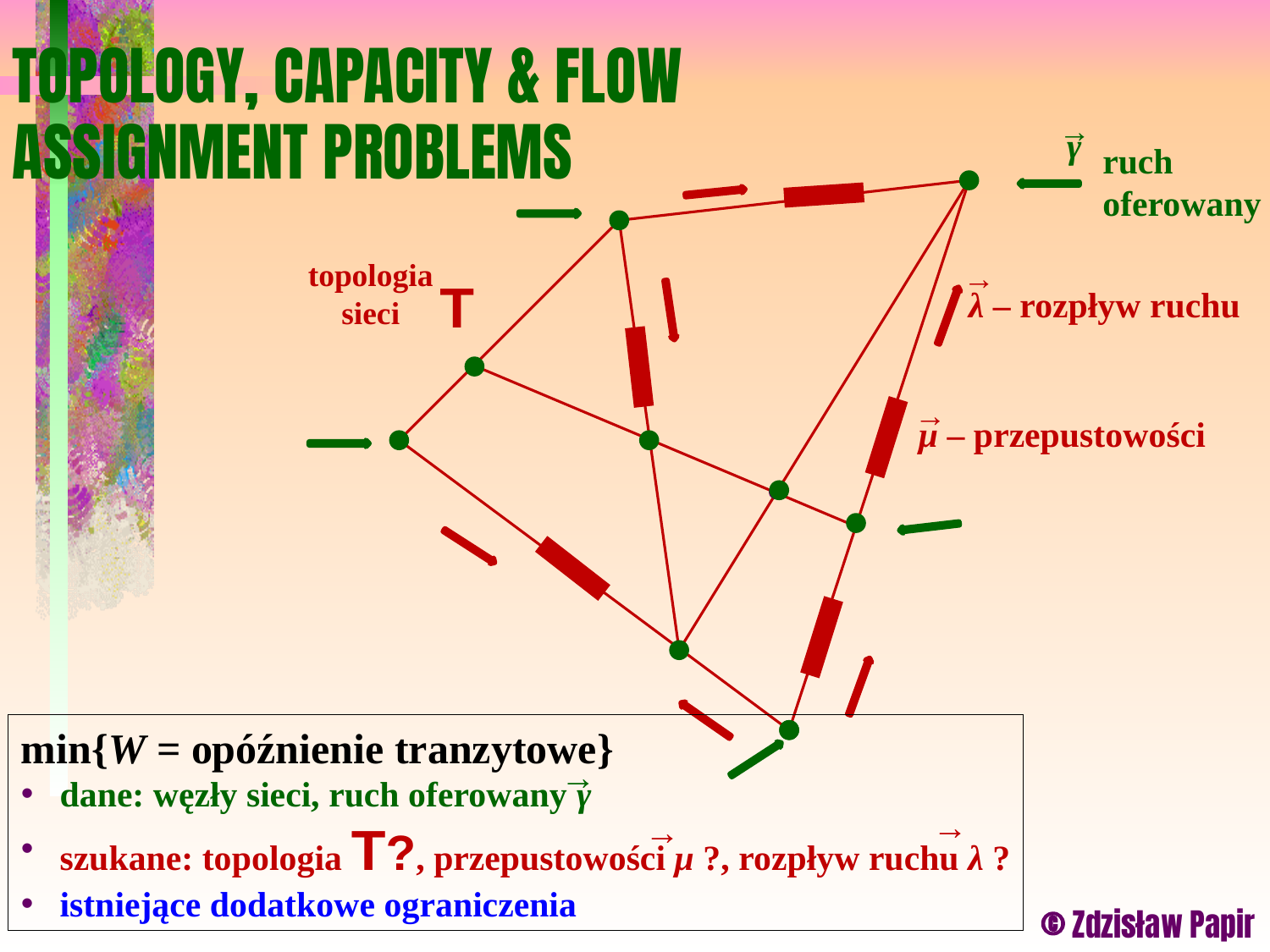

TOPOLOGY, CAPACITY & FLOW
ASSIGNMENT PROBLEMS
→
γ
ruch
oferowany

topologia
sieci
→
T
λ – rozpływ ruchu

→
μ – przepustowości

min{W = opóźnienie tranzytowe}
 dane: węzły sieci, ruch oferowany γ
 szukane: topologia T?, przepustowości μ ?, rozpływ ruchu λ ?
 istniejące dodatkowe ograniczenia

→

→
→
© Zdzisław Papir